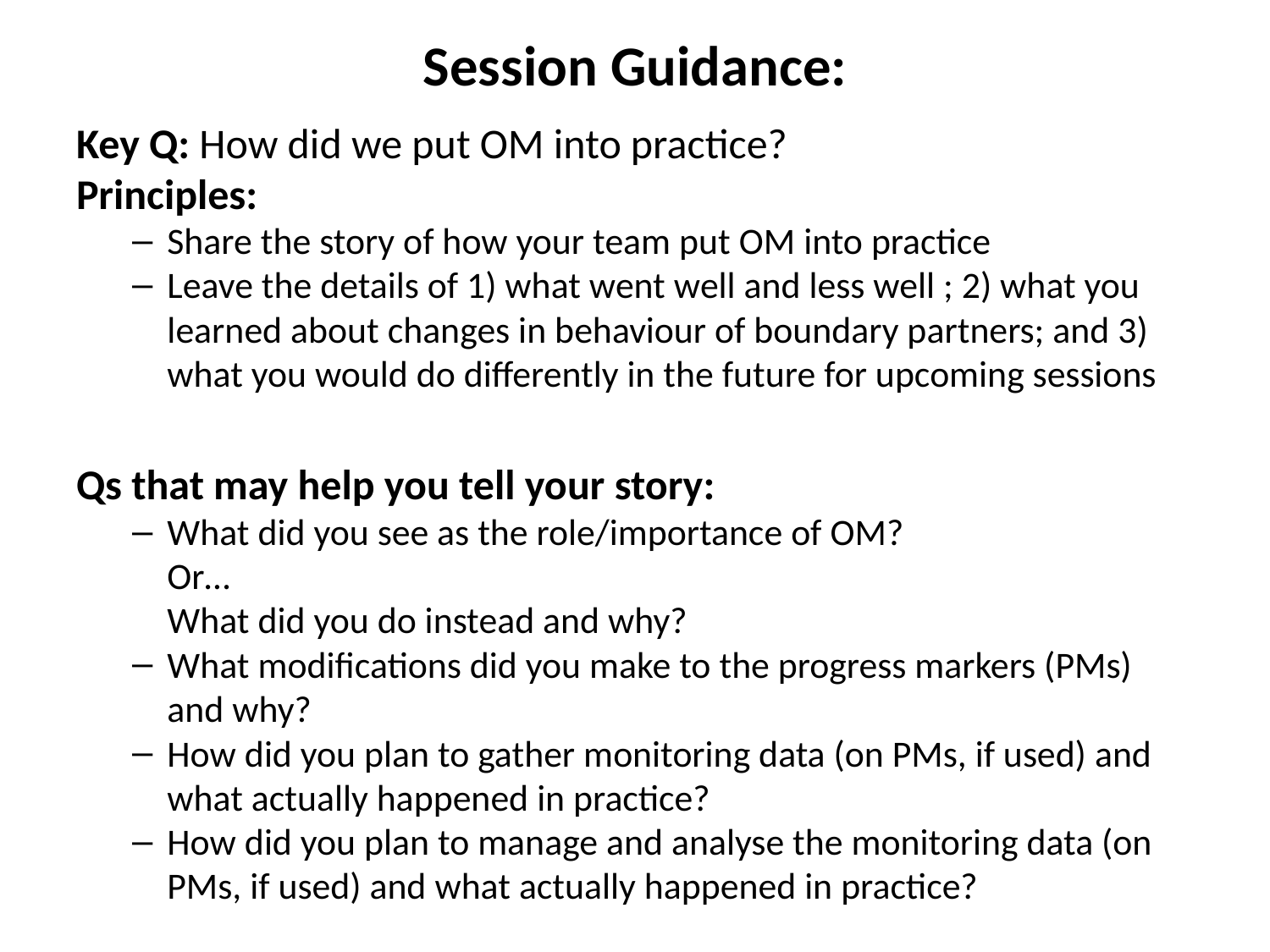

# Session Guidance:
Key Q: How did we put OM into practice?
Principles:
Share the story of how your team put OM into practice
Leave the details of 1) what went well and less well ; 2) what you learned about changes in behaviour of boundary partners; and 3) what you would do differently in the future for upcoming sessions

Qs that may help you tell your story:
What did you see as the role/importance of OM?
Or…
What did you do instead and why?
What modifications did you make to the progress markers (PMs) and why?
How did you plan to gather monitoring data (on PMs, if used) and what actually happened in practice?
How did you plan to manage and analyse the monitoring data (on PMs, if used) and what actually happened in practice?